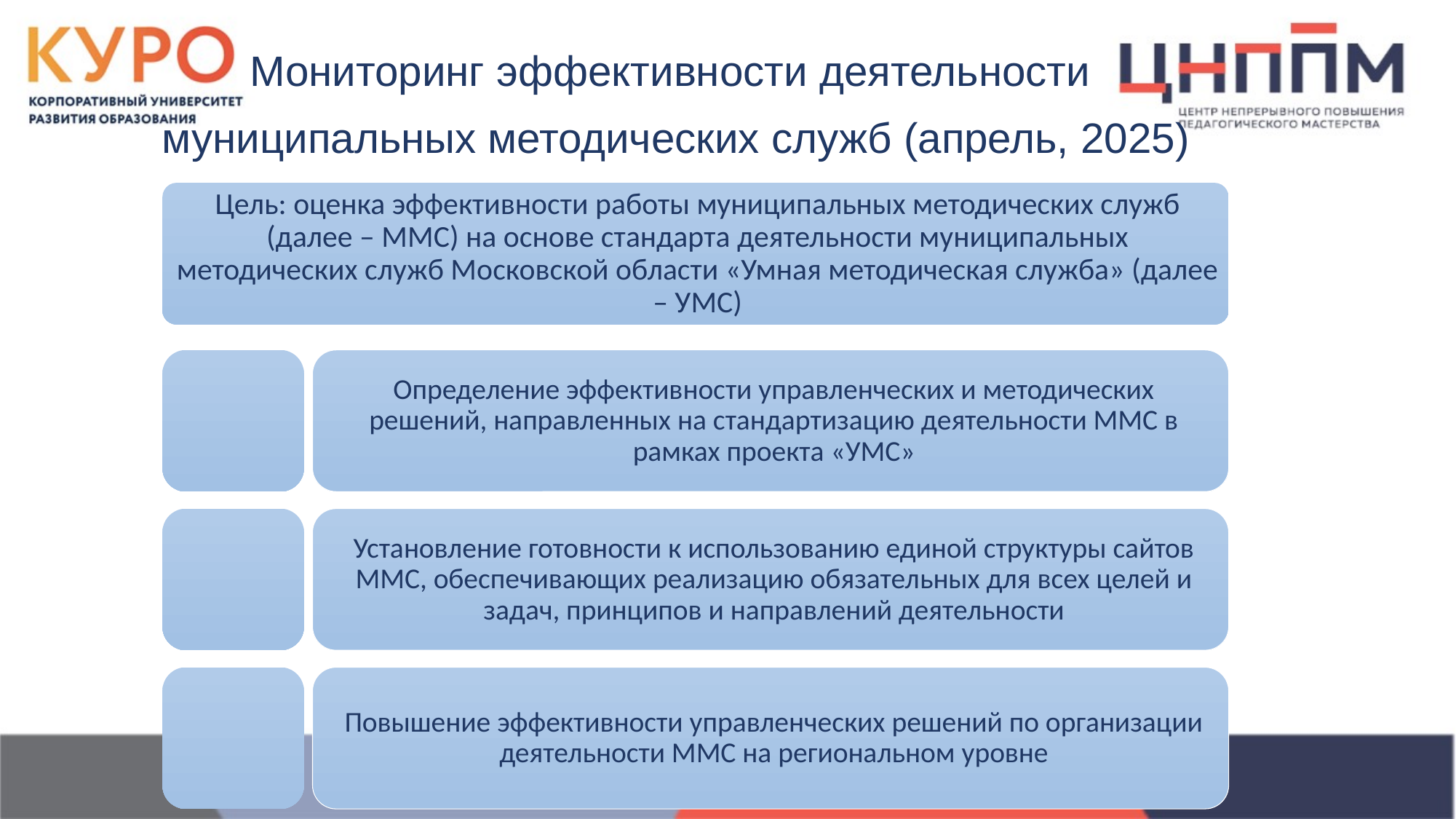

Мониторинг эффективности деятельности
муниципальных методических служб (апрель, 2025)
Цель: оценка эффективности работы муниципальных методических служб (далее – ММС) на основе стандарта деятельности муниципальных методических служб Московской области «Умная методическая служба» (далее – УМС)
Определение эффективности управленческих и методических решений, направленных на стандартизацию деятельности ММС в рамках проекта «УМС»
Установление готовности к использованию единой структуры сайтов ММС, обеспечивающих реализацию обязательных для всех целей и задач, принципов и направлений деятельности
Повышение эффективности управленческих решений по организации деятельности ММС на региональном уровне